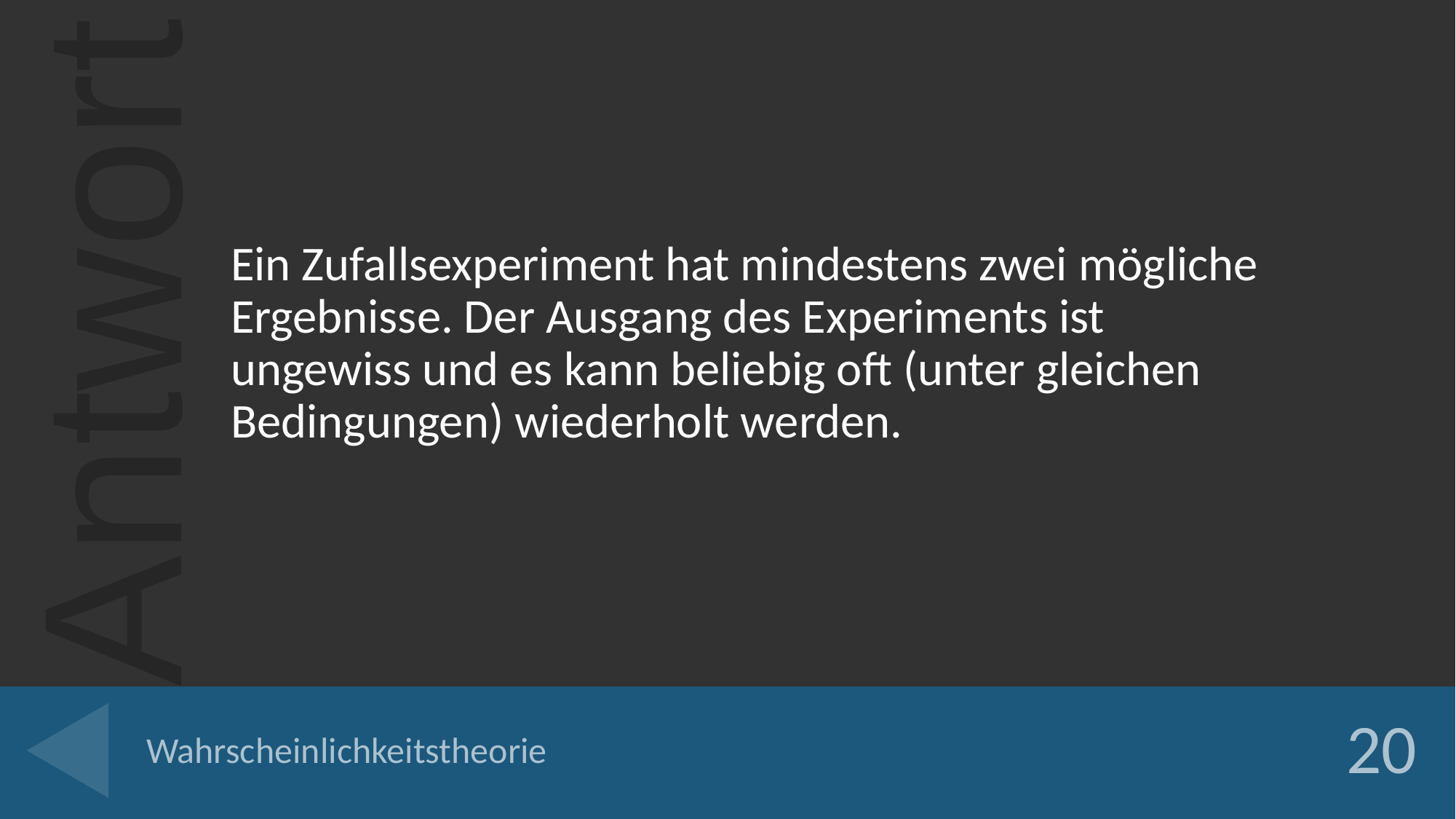

Ein Zufallsexperiment hat mindestens zwei mögliche Ergebnisse. Der Ausgang des Experiments ist ungewiss und es kann beliebig oft (unter gleichen Bedingungen) wiederholt werden.
# Wahrscheinlichkeitstheorie
20